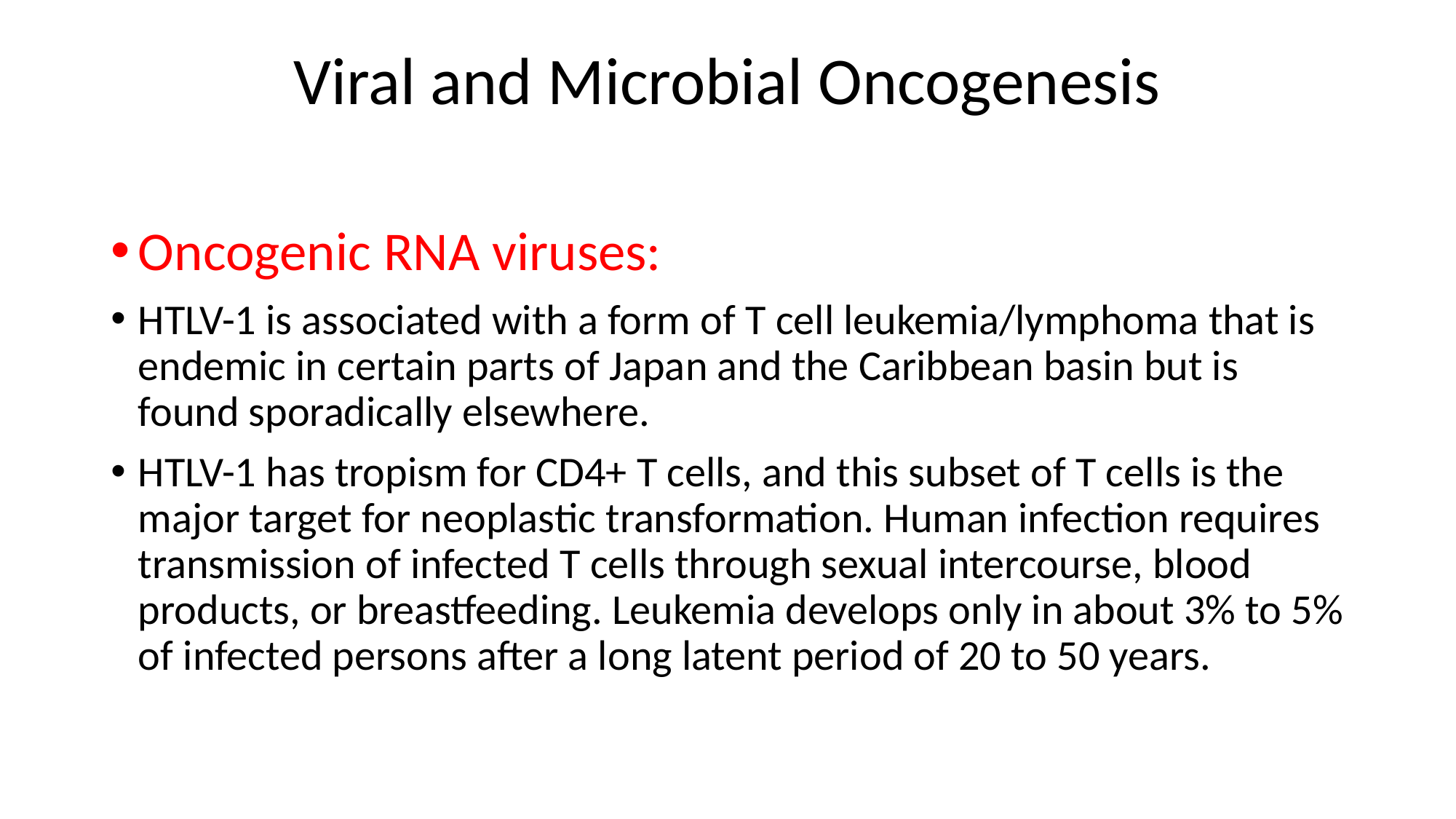

# Viral and Microbial Oncogenesis
Oncogenic RNA viruses:
HTLV-1 is associated with a form of T cell leukemia/lymphoma that is endemic in certain parts of Japan and the Caribbean basin but is found sporadically elsewhere.
HTLV-1 has tropism for CD4+ T cells, and this subset of T cells is the major target for neoplastic transformation. Human infection requires transmission of infected T cells through sexual intercourse, blood products, or breastfeeding. Leukemia develops only in about 3% to 5% of infected persons after a long latent period of 20 to 50 years.